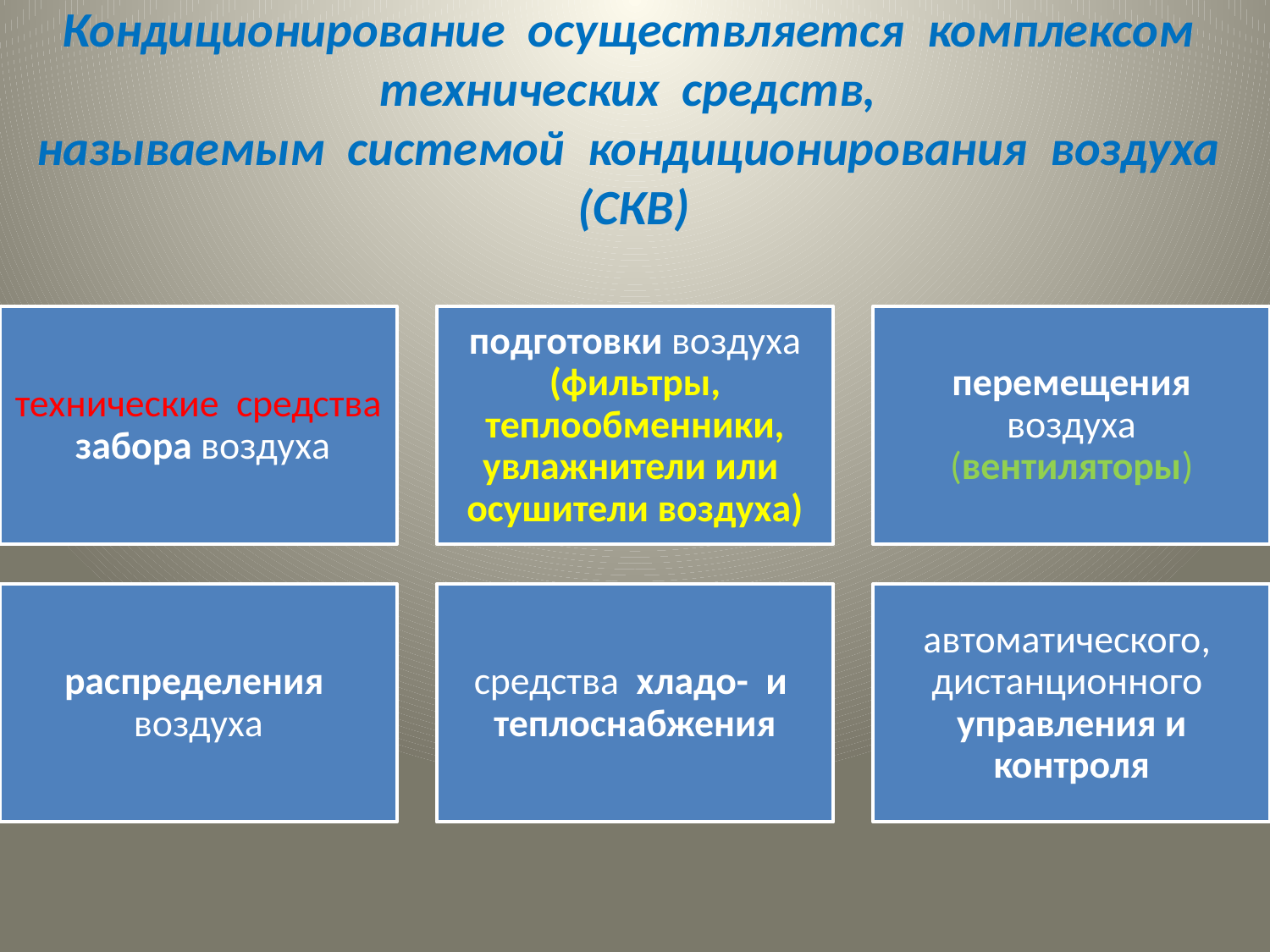

# Кондиционирование  осуществляется  комплексом  технических  средств, называемым  системой  кондиционирования  воздуха  (СКВ)
технические  средства  забора воздуха
подготовки воздуха (фильтры, теплообменники, увлажнители или  осушители воздуха)
перемещения воздуха (вентиляторы)
распределения  воздуха
средства  хладо-  и  теплоснабжения
автоматического,  дистанционного  управления и контроля